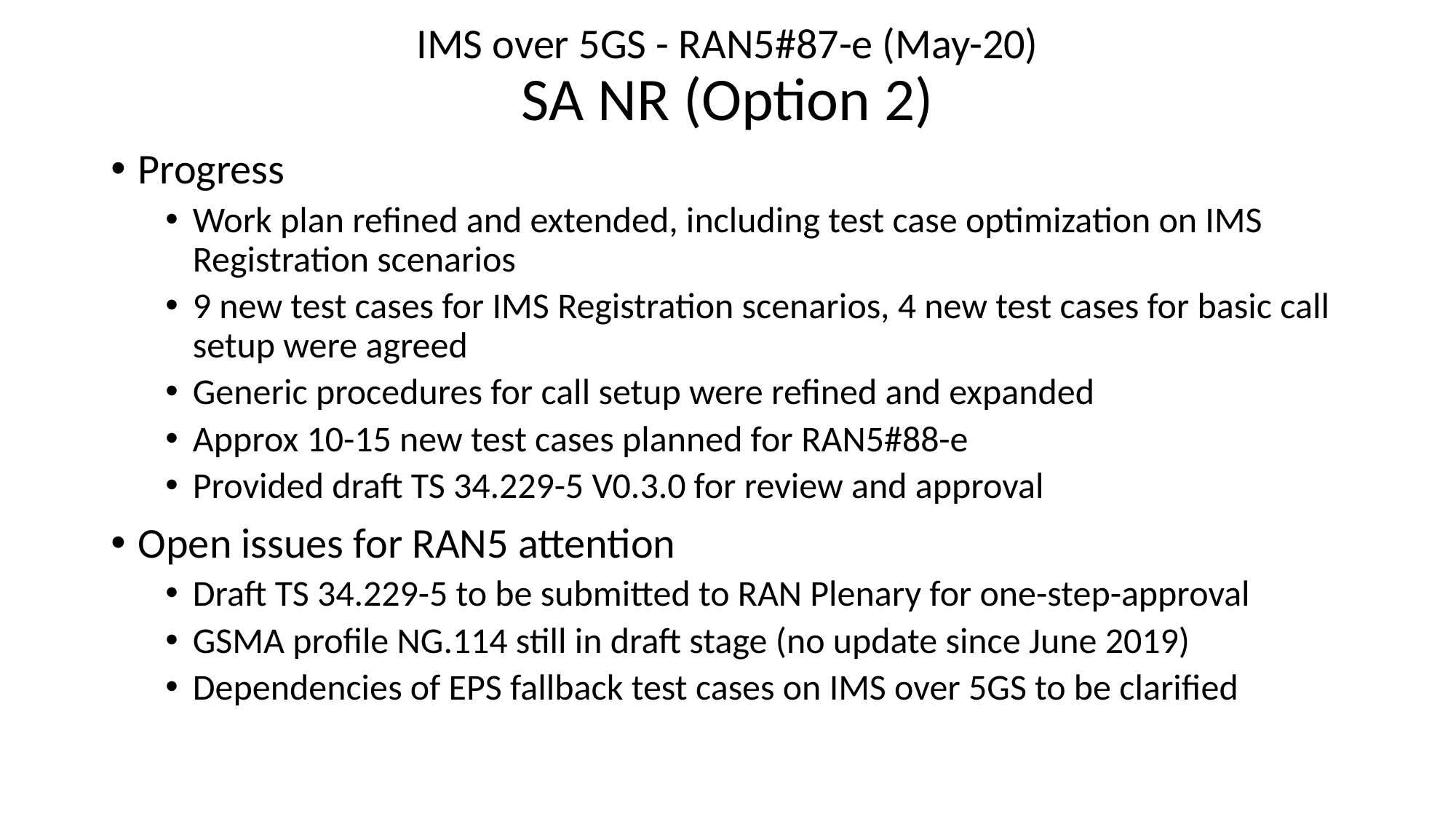

# IMS over 5GS - RAN5#87-e (May-20) SA NR (Option 2)
Progress
Work plan refined and extended, including test case optimization on IMS Registration scenarios
9 new test cases for IMS Registration scenarios, 4 new test cases for basic call setup were agreed
Generic procedures for call setup were refined and expanded
Approx 10-15 new test cases planned for RAN5#88-e
Provided draft TS 34.229-5 V0.3.0 for review and approval
Open issues for RAN5 attention
Draft TS 34.229-5 to be submitted to RAN Plenary for one-step-approval
GSMA profile NG.114 still in draft stage (no update since June 2019)
Dependencies of EPS fallback test cases on IMS over 5GS to be clarified